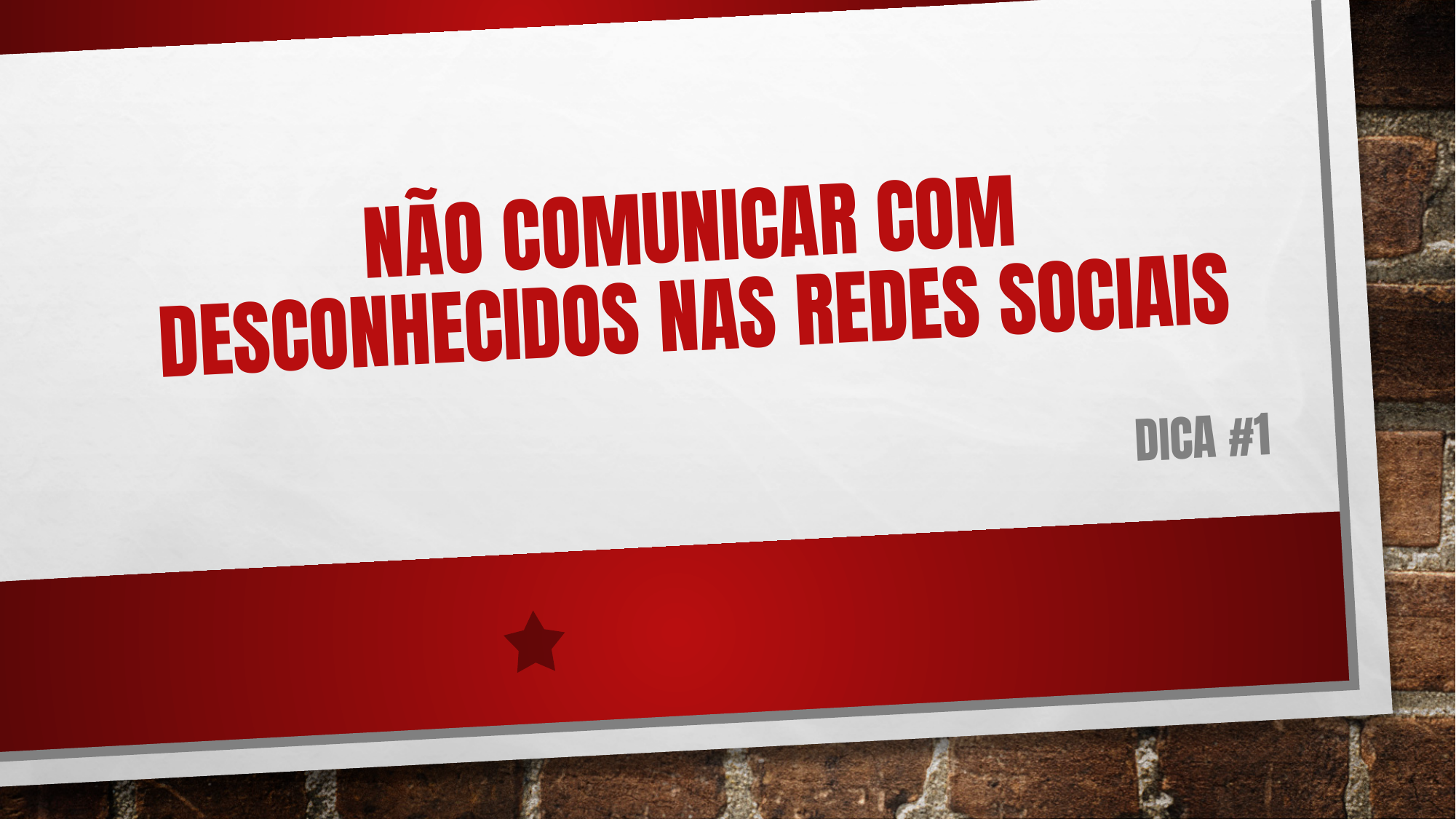

# Não comunicar com desconhecidos nas redes sociais
Dica #1